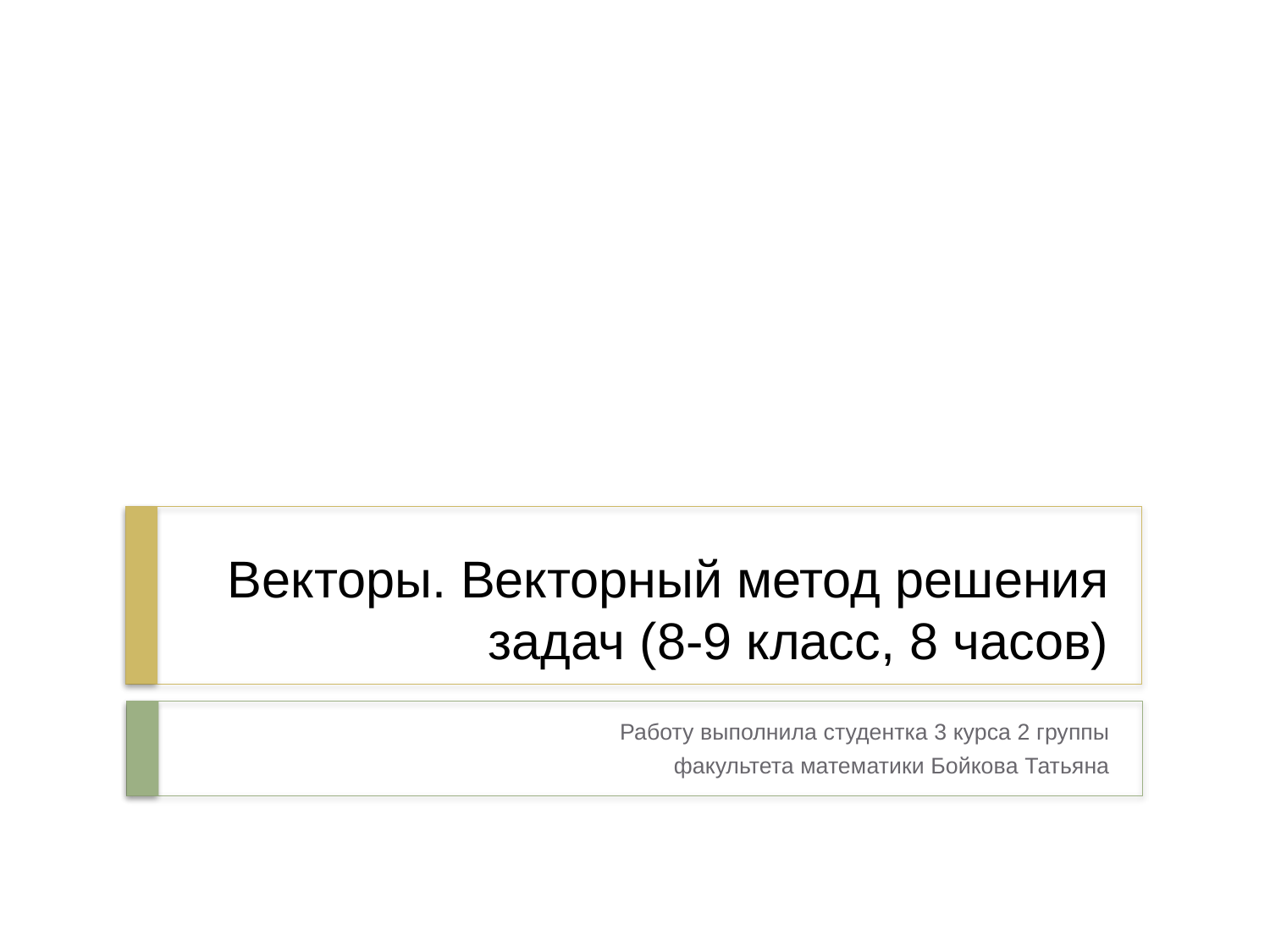

# Векторы. Векторный метод решения задач (8-9 класс, 8 часов)
Работу выполнила студентка 3 курса 2 группы
факультета математики Бойкова Татьяна